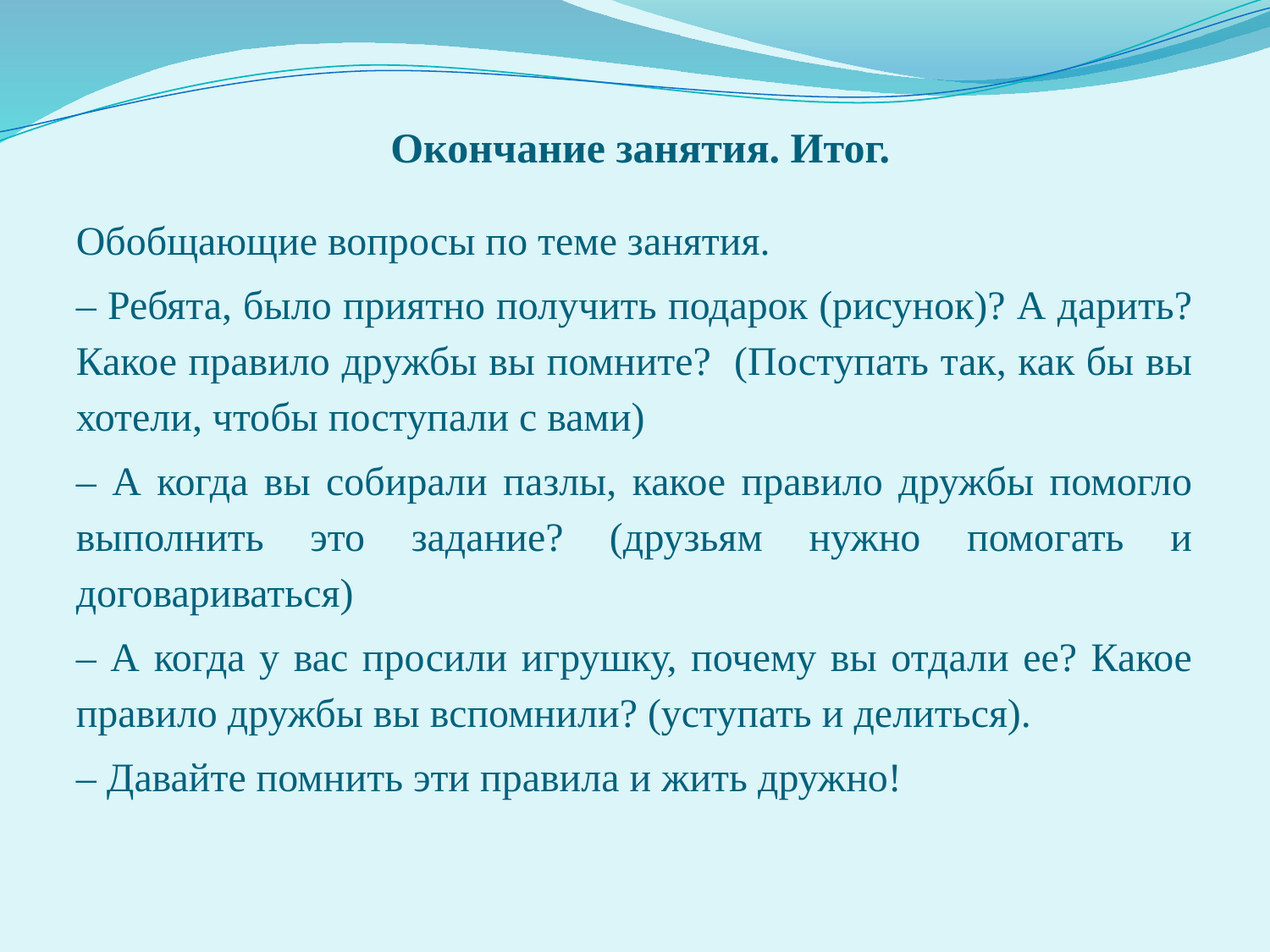

# Окончание занятия. Итог.
Обобщающие вопросы по теме занятия.
– Ребята, было приятно получить подарок (рисунок)? А дарить? Какое правило дружбы вы помните?  (Поступать так, как бы вы хотели, чтобы поступали с вами)
– А когда вы собирали пазлы, какое правило дружбы помогло выполнить это задание? (друзьям нужно помогать и договариваться)
– А когда у вас просили игрушку, почему вы отдали ее? Какое правило дружбы вы вспомнили? (уступать и делиться).
– Давайте помнить эти правила и жить дружно!